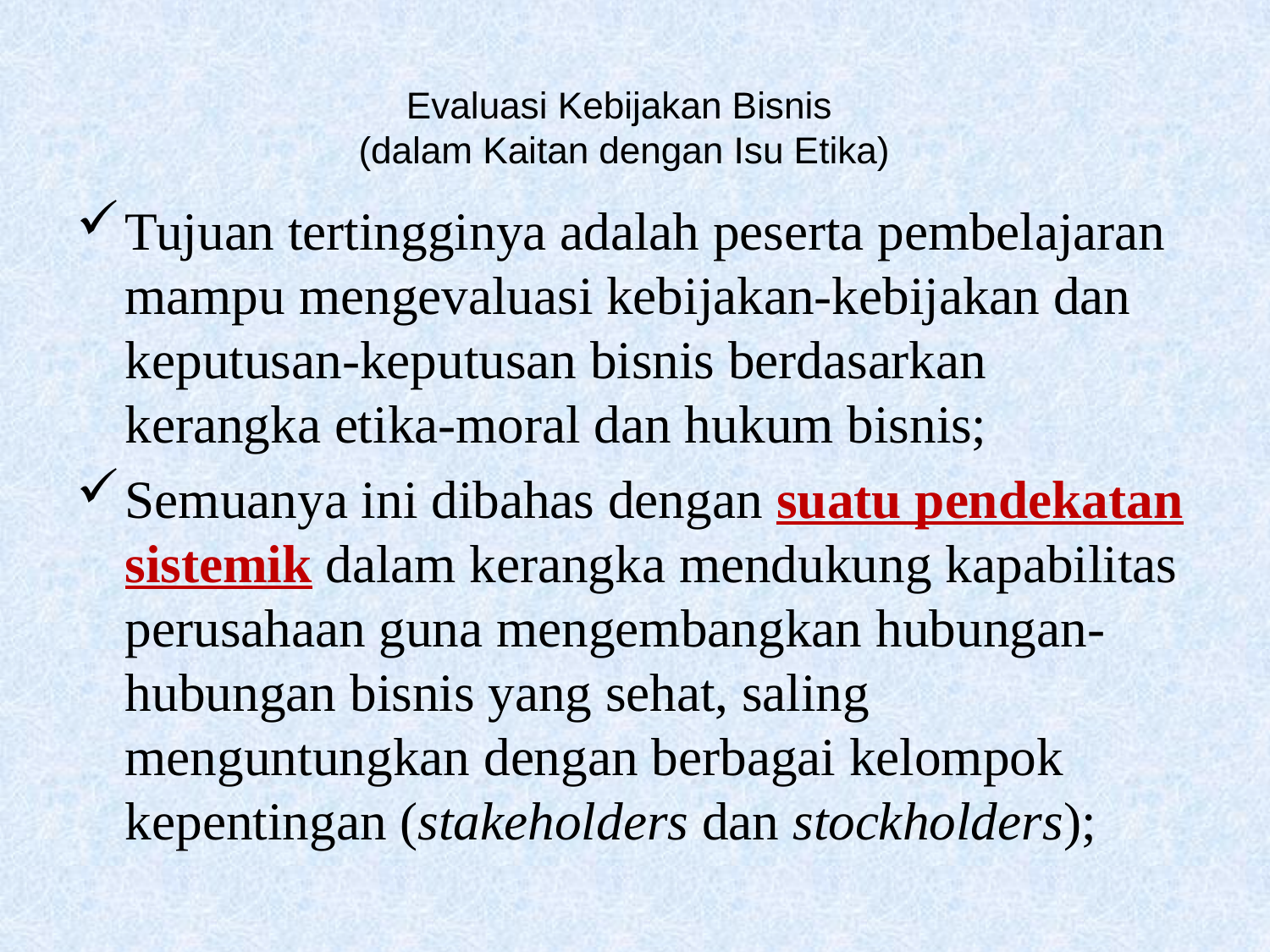

# Evaluasi Kebijakan Bisnis (dalam Kaitan dengan Isu Etika)
Tujuan tertingginya adalah peserta pembelajaran mampu mengevaluasi kebijakan-kebijakan dan keputusan-keputusan bisnis berdasarkan kerangka etika-moral dan hukum bisnis;
Semuanya ini dibahas dengan suatu pendekatan sistemik dalam kerangka mendukung kapabilitas perusahaan guna mengembangkan hubungan-hubungan bisnis yang sehat, saling menguntungkan dengan berbagai kelompok kepentingan (stakeholders dan stockholders);